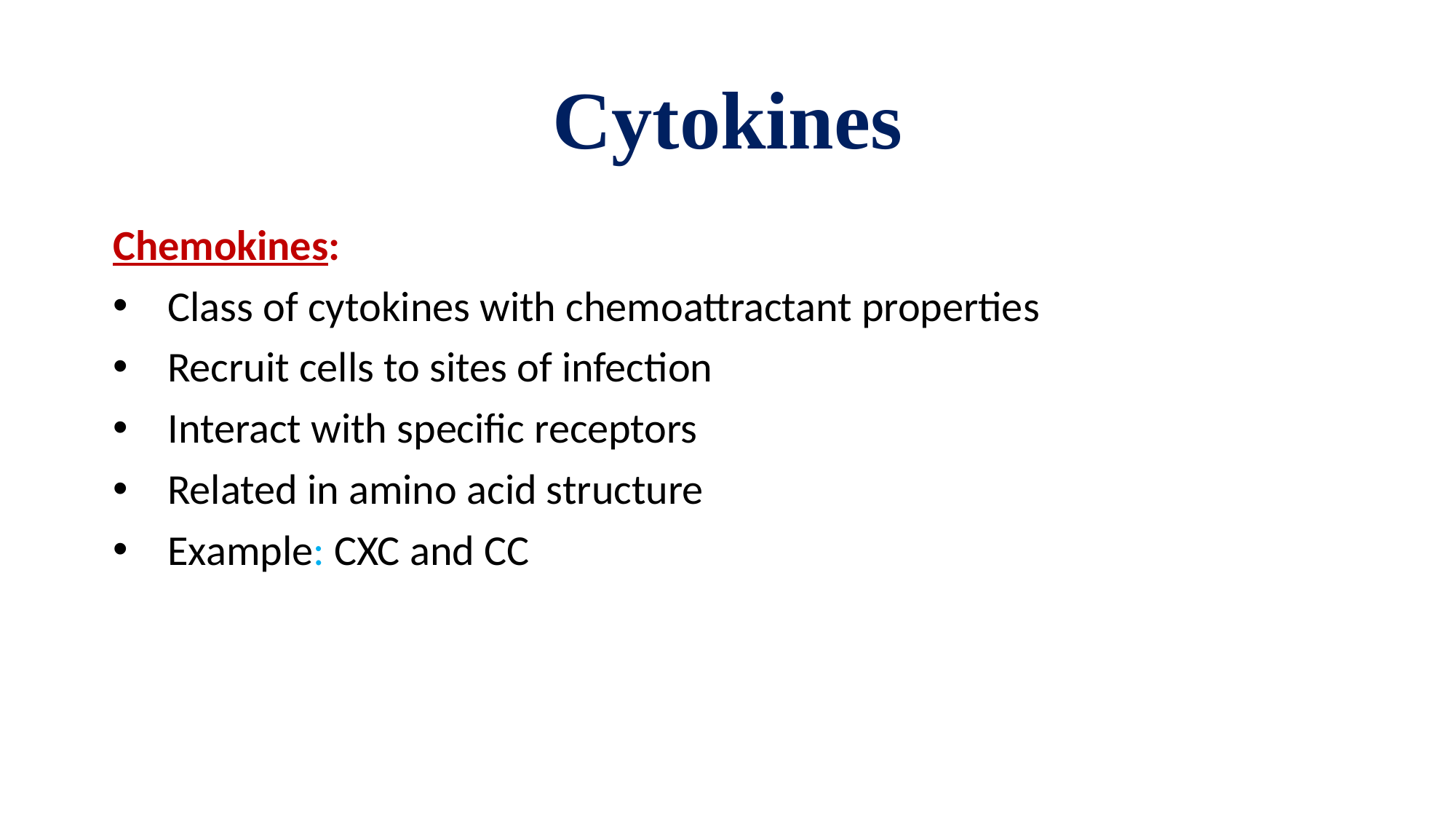

# Cytokines
Chemokines:
Class of cytokines with chemoattractant properties
Recruit cells to sites of infection
Interact with specific receptors
Related in amino acid structure
Example: CXC and CC